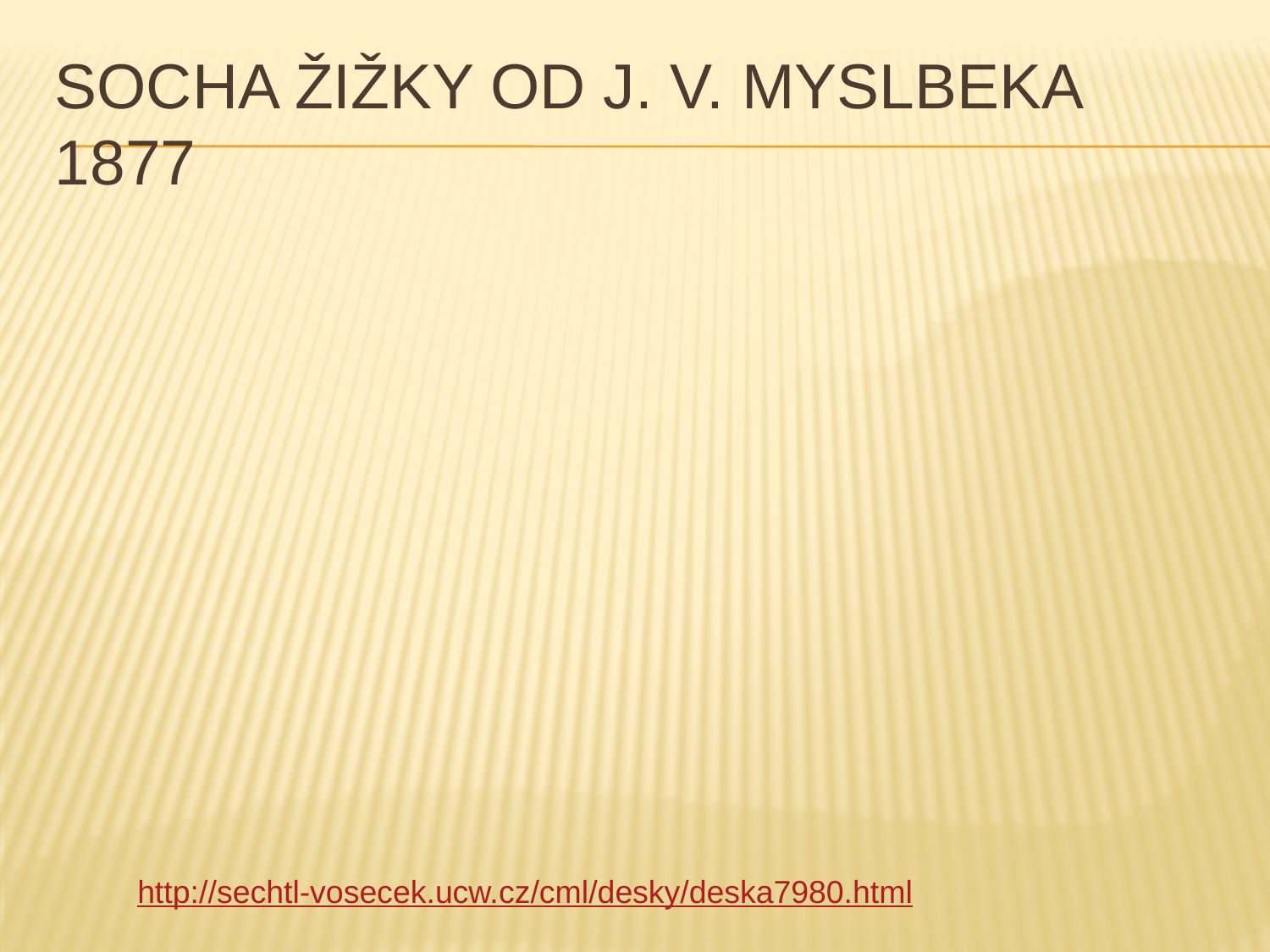

# Socha Žižky od J. V. Myslbeka 1877

http://sechtl-vosecek.ucw.cz/cml/desky/deska7980.html